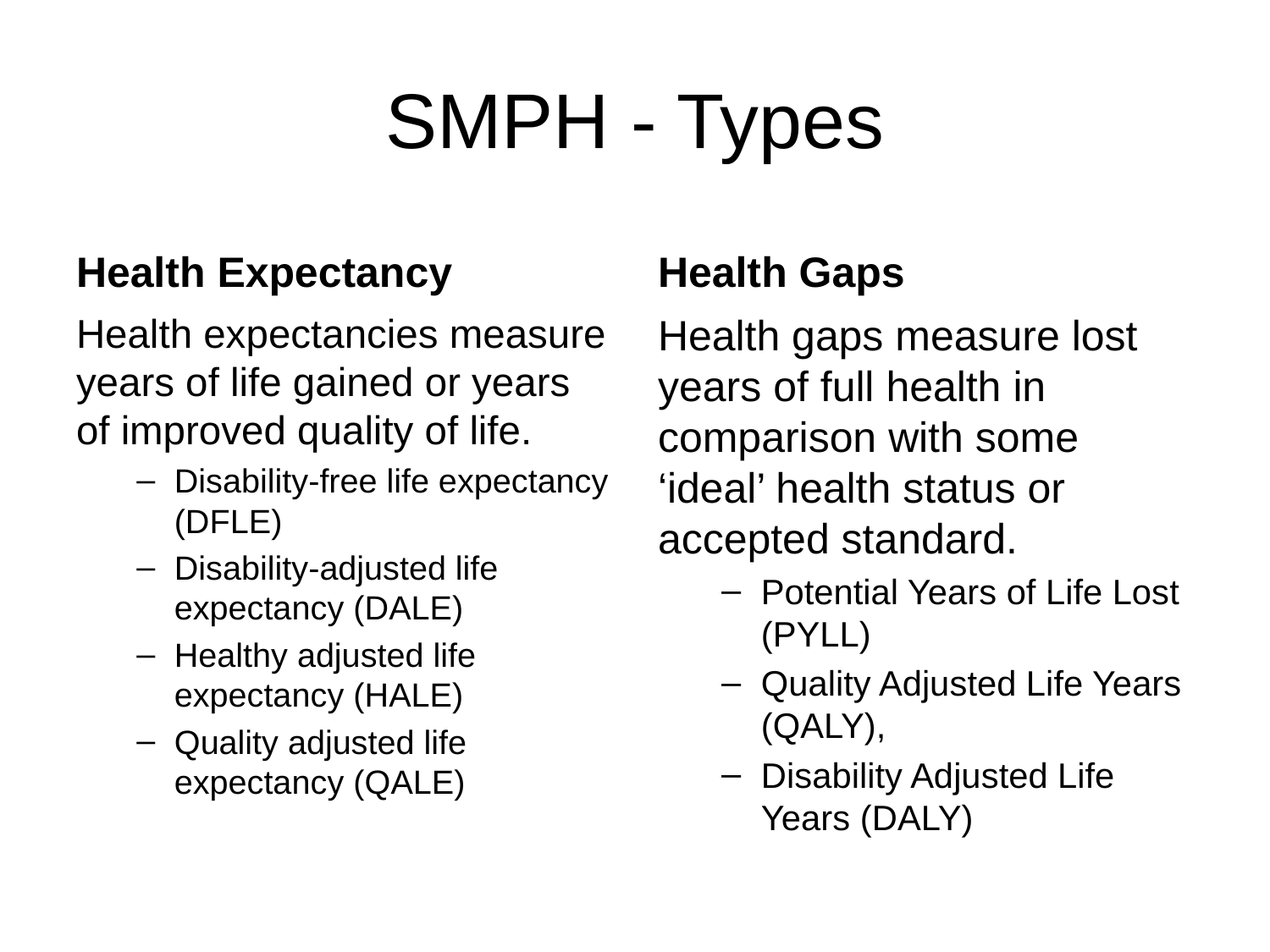

# SMPH - Types
Health Expectancy
Health Gaps
Health expectancies measure years of life gained or years of improved quality of life.
Disability-free life expectancy (DFLE)
Disability-adjusted life expectancy (DALE)
Healthy adjusted life expectancy (HALE)
Quality adjusted life expectancy (QALE)

Health gaps measure lost years of full health in comparison with some ‘ideal’ health status or accepted standard.
Potential Years of Life Lost (PYLL)
Quality Adjusted Life Years (QALY),
Disability Adjusted Life Years (DALY)